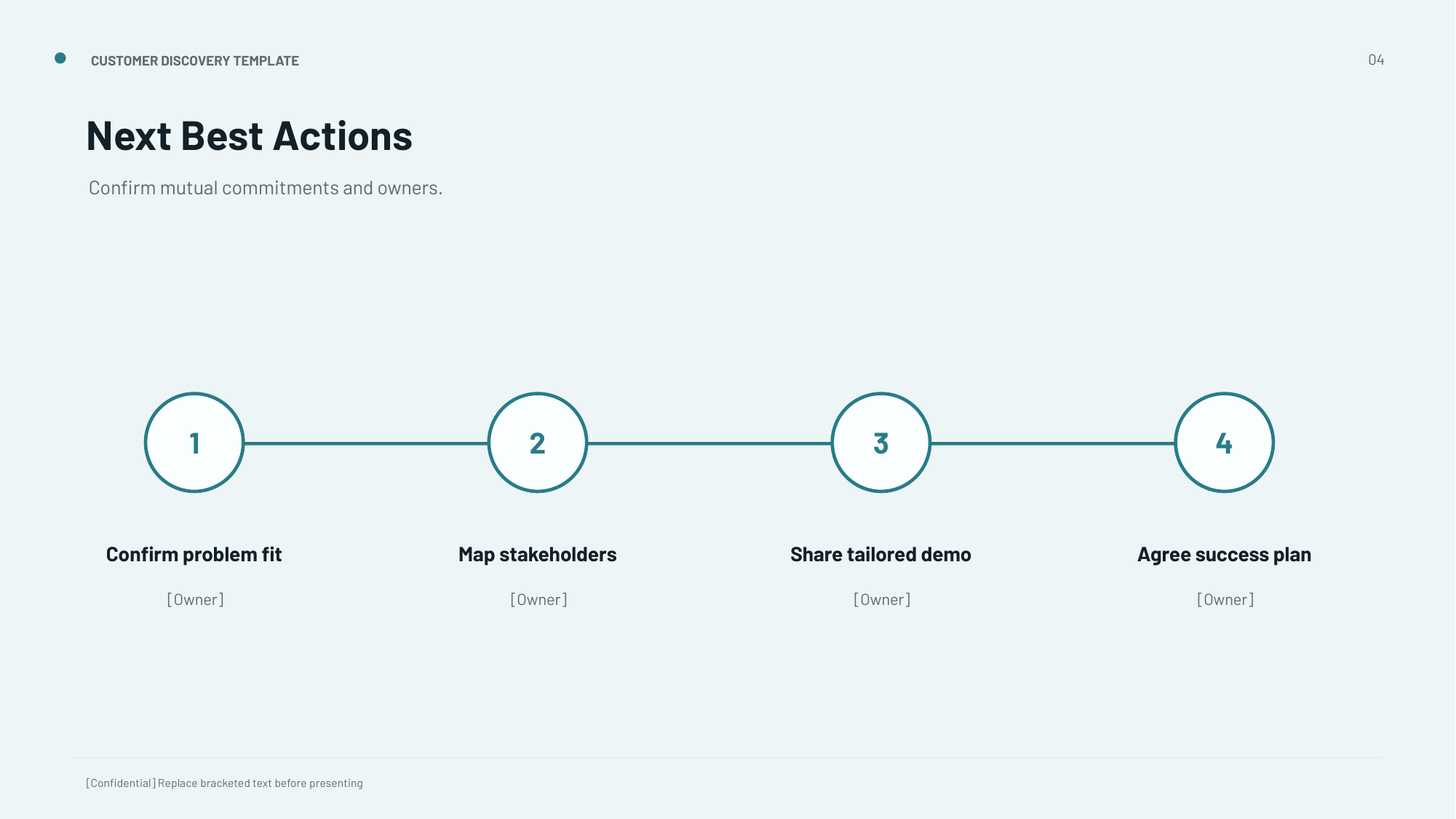

04
CUSTOMER DISCOVERY TEMPLATE

Next Best Actions
Confirm mutual commitments and owners.

1
2
3
4

Confirm problem fit
Map stakeholders
Share tailored demo
Agree success plan
[Owner]
[Owner]
[Owner]
[Owner]

[Confidential] Replace bracketed text before presenting